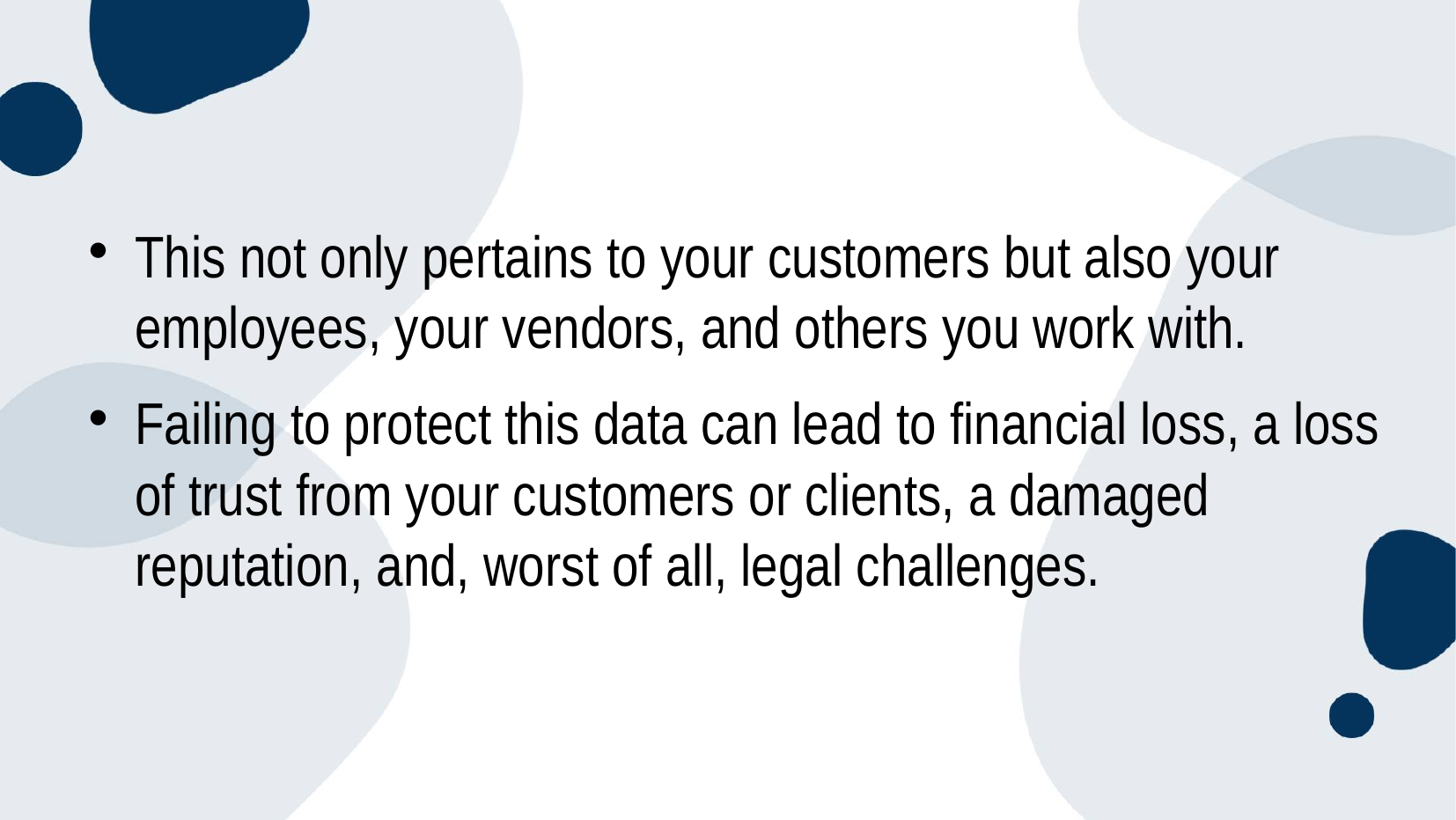

#
This not only pertains to your customers but also your employees, your vendors, and others you work with.
Failing to protect this data can lead to financial loss, a loss of trust from your customers or clients, a damaged reputation, and, worst of all, legal challenges.